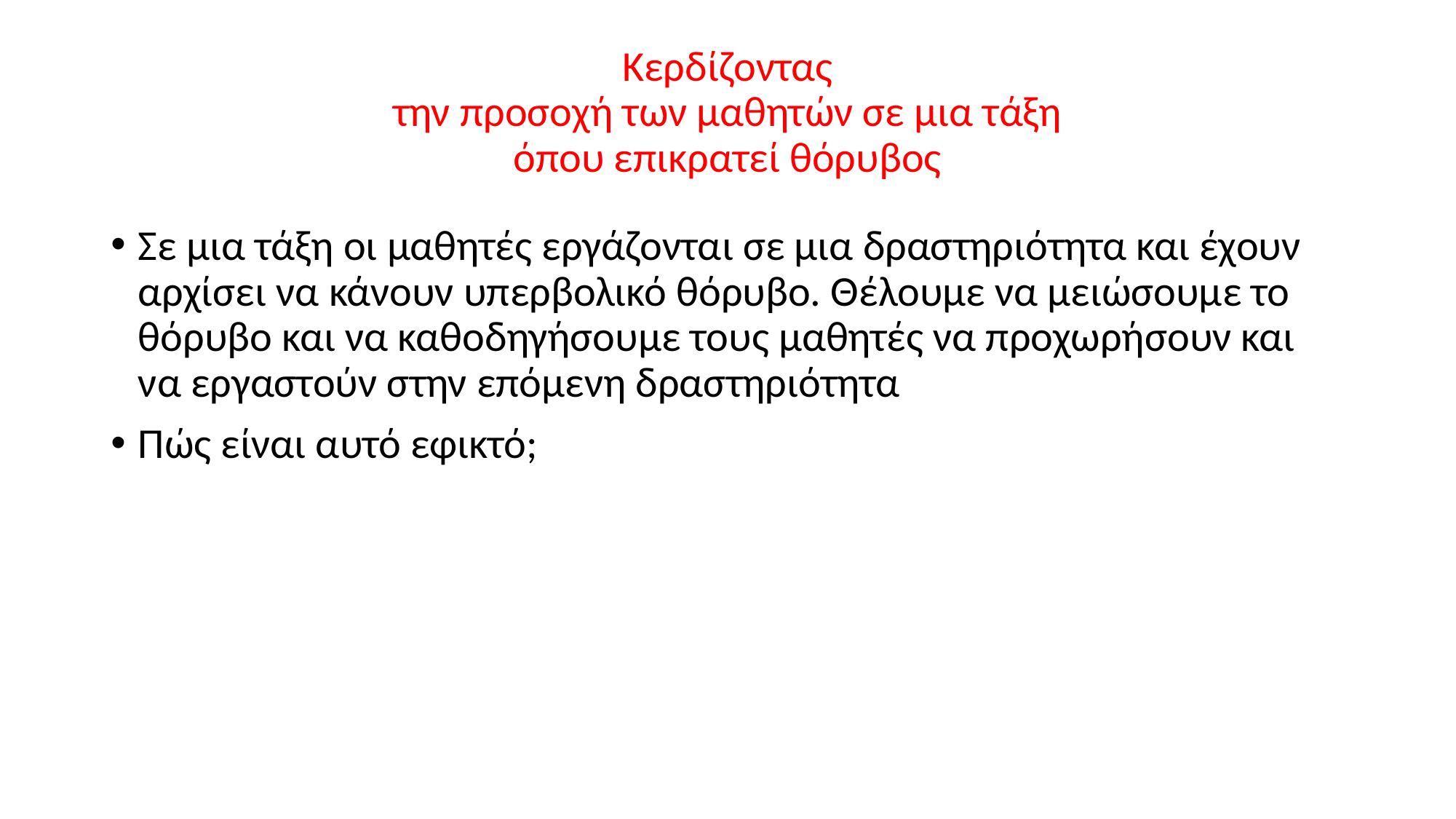

# Κερδίζοντας την προσοχή των μαθητών σε μια τάξη όπου επικρατεί θόρυβος
Σε μια τάξη οι μαθητές εργάζονται σε μια δραστηριότητα και έχουν αρχίσει να κάνουν υπερβολικό θόρυβο. Θέλουμε να μειώσουμε το θόρυβο και να καθοδηγήσουμε τους μαθητές να προχωρήσουν και να εργαστούν στην επόμενη δραστηριότητα
Πώς είναι αυτό εφικτό;